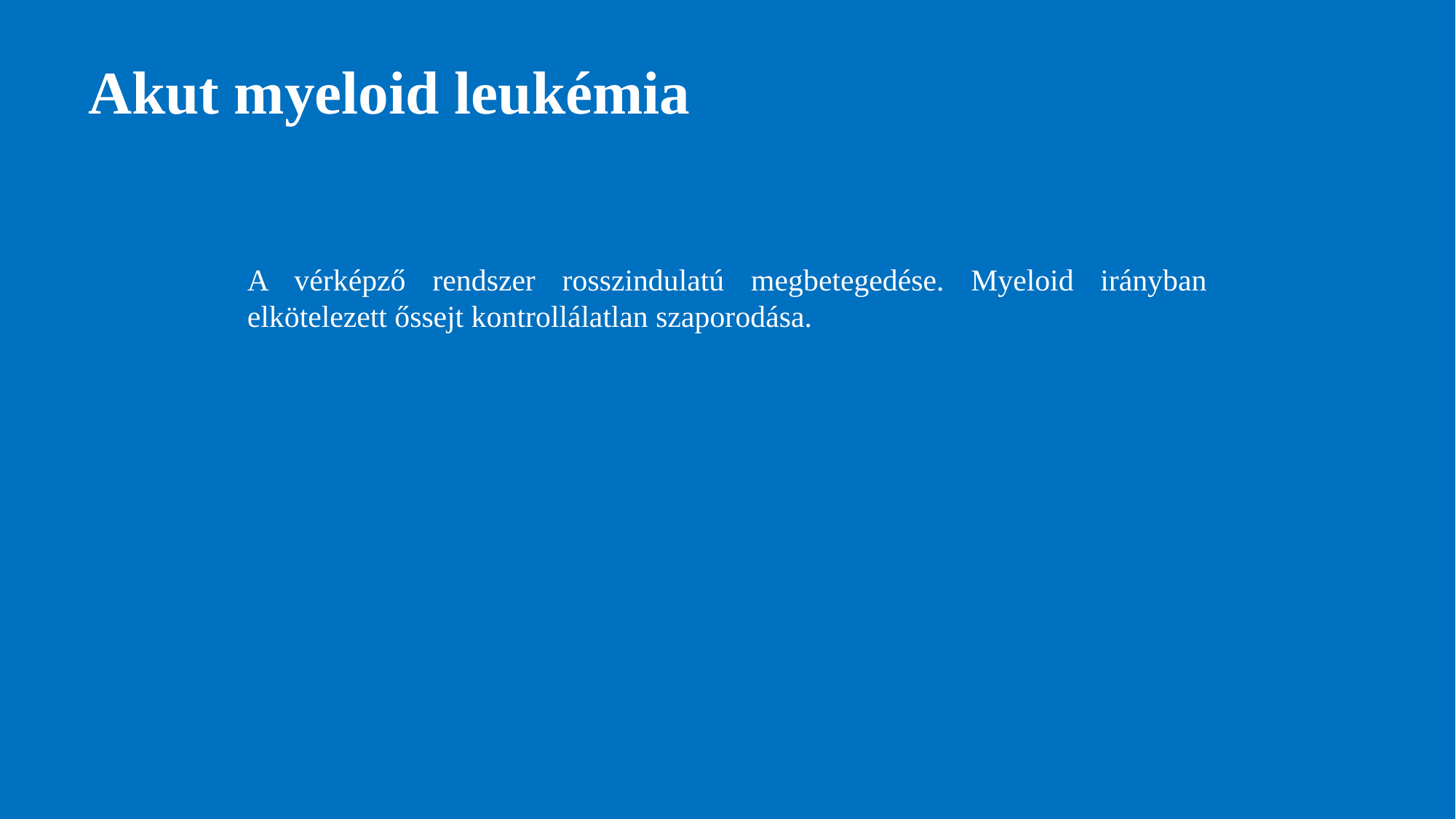

# Akut myeloid leukémia
A vérképző rendszer rosszindulatú megbetegedése. Myeloid irányban elkötelezett őssejt kontrollálatlan szaporodása.